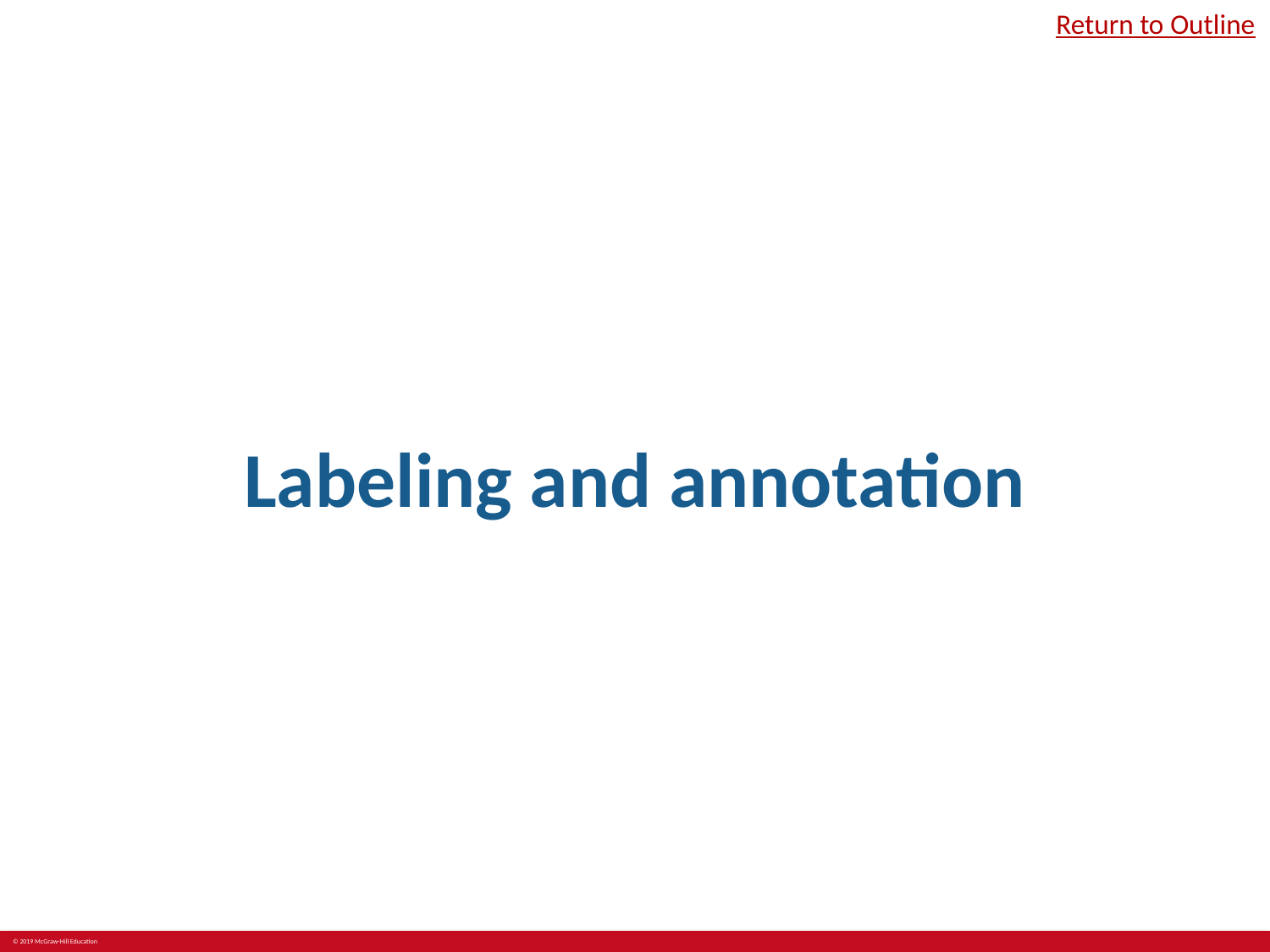

Return to Outline
# Labeling and annotation